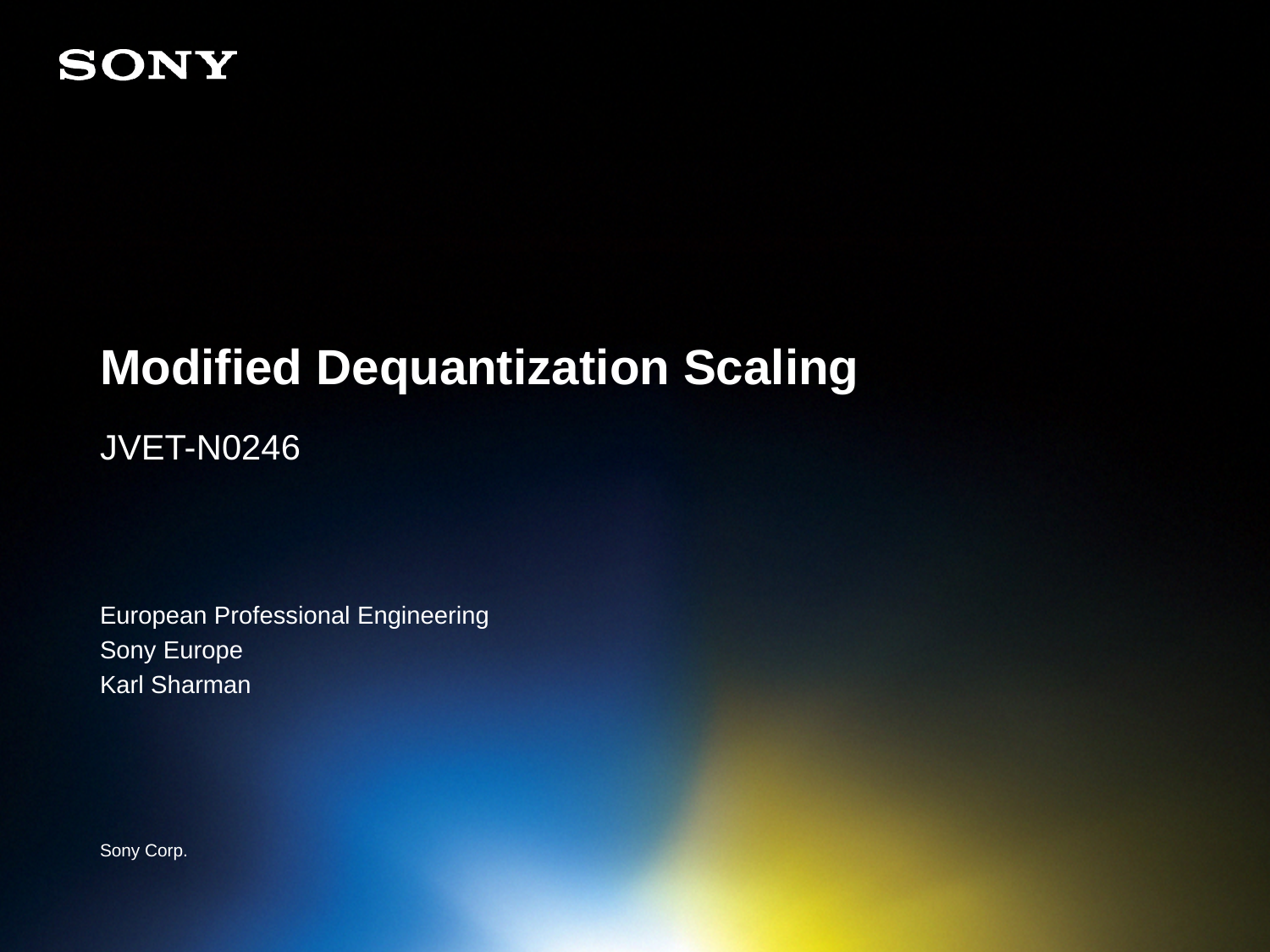

# Modified Dequantization Scaling
JVET-N0246
European Professional Engineering
Sony Europe
Karl Sharman
Sony Corp.